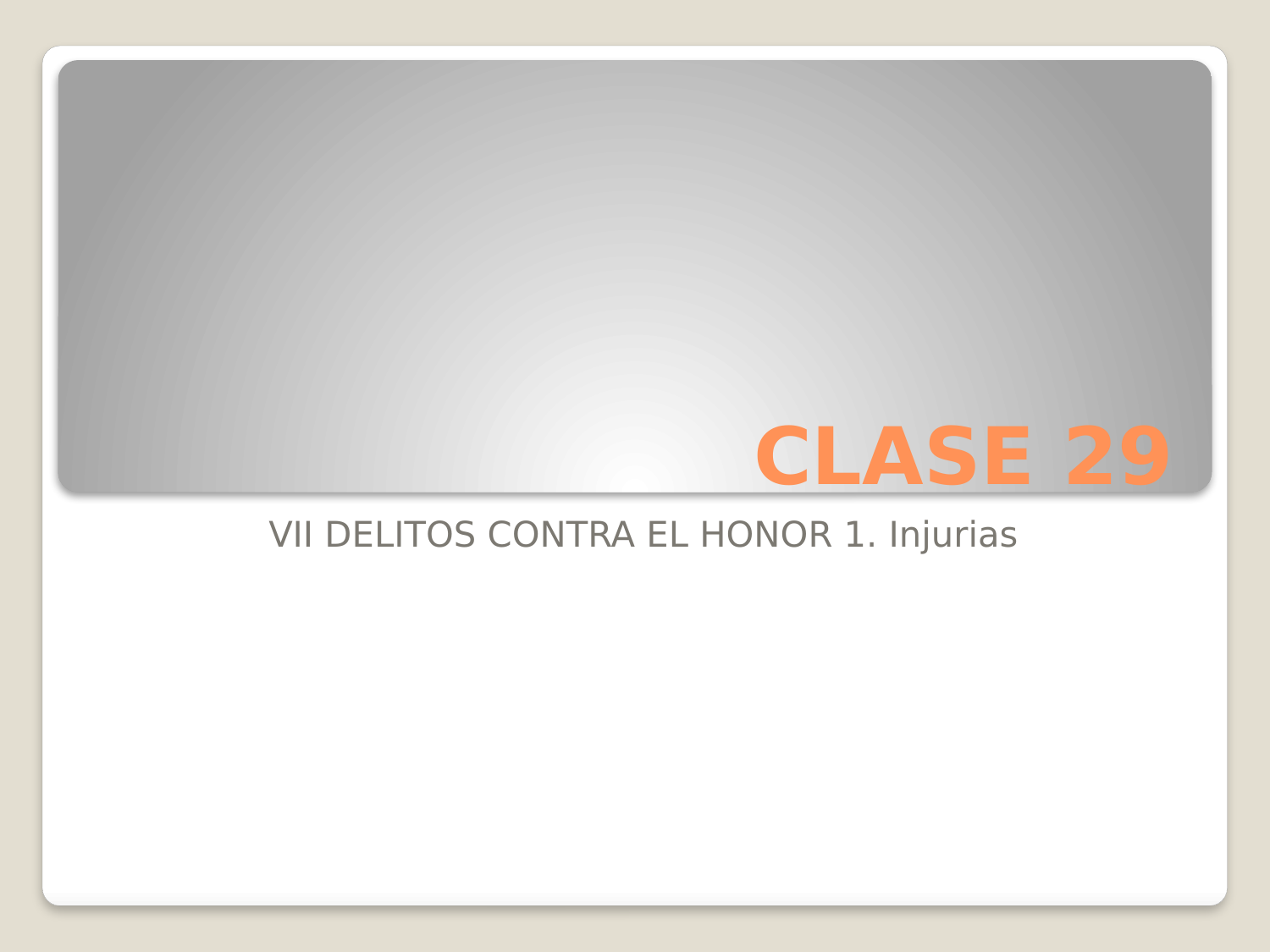

# CLASE 29
VII DELITOS CONTRA EL HONOR 1. Injurias